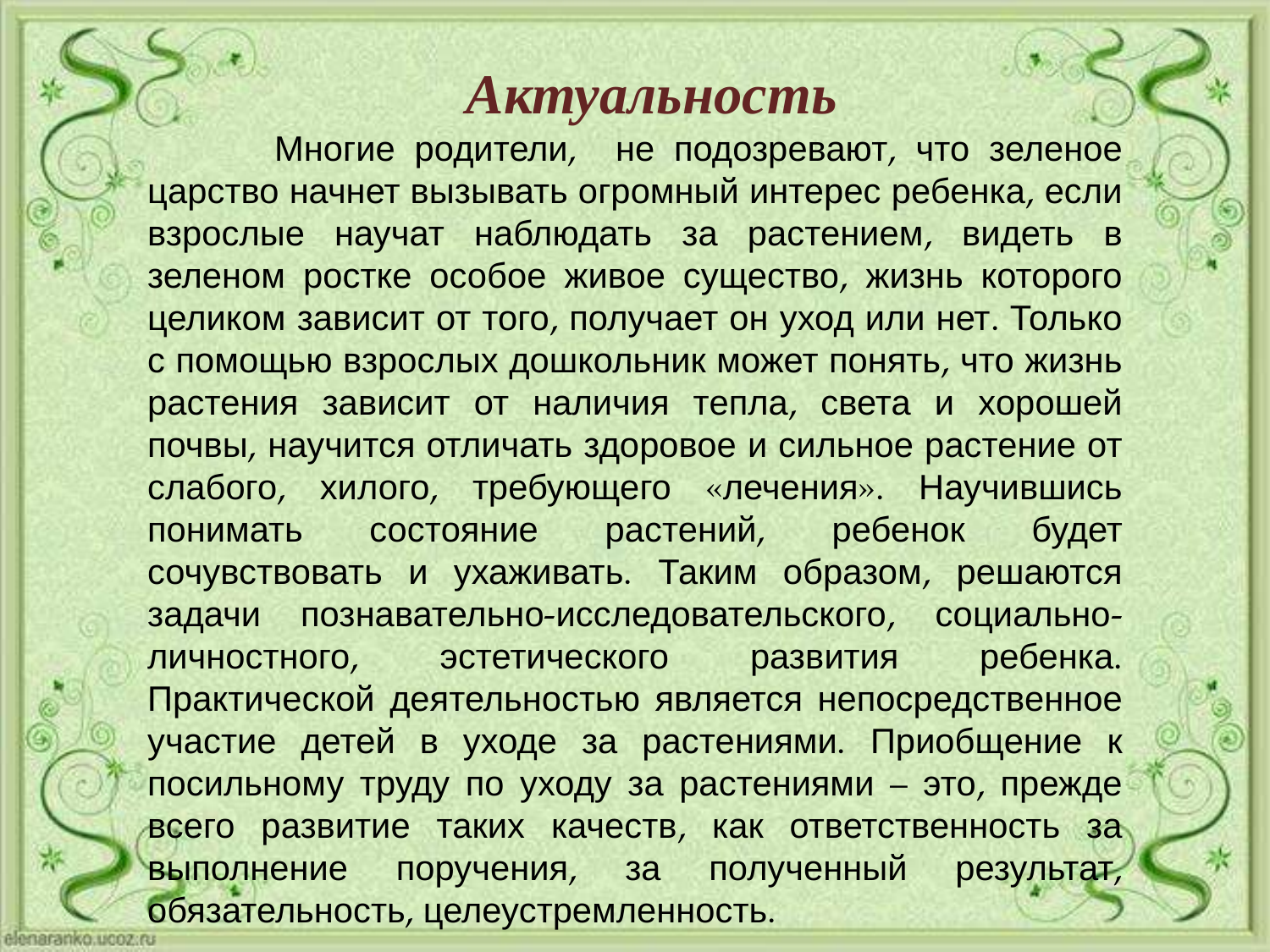

Актуальность
	Многие родители,  не подозревают, что зеленое царство начнет вызывать огромный интерес ребенка, если взрослые научат наблюдать за растением, видеть в зеленом ростке особое живое существо, жизнь которого целиком зависит от того, получает он уход или нет. Только с помощью взрослых дошкольник может понять, что жизнь растения зависит от наличия тепла, света и хорошей почвы, научится отличать здоровое и сильное растение от слабого, хилого, требующего «лечения». Научившись понимать состояние растений, ребенок будет сочувствовать и ухаживать. Таким образом, решаются задачи познавательно-исследовательского, социально-личностного, эстетического развития ребенка. Практической деятельностью является непосредственное участие детей в уходе за растениями. Приобщение к посильному труду по уходу за растениями – это, прежде всего развитие таких качеств, как ответственность за выполнение поручения, за полученный результат, обязательность, целеустремленность.